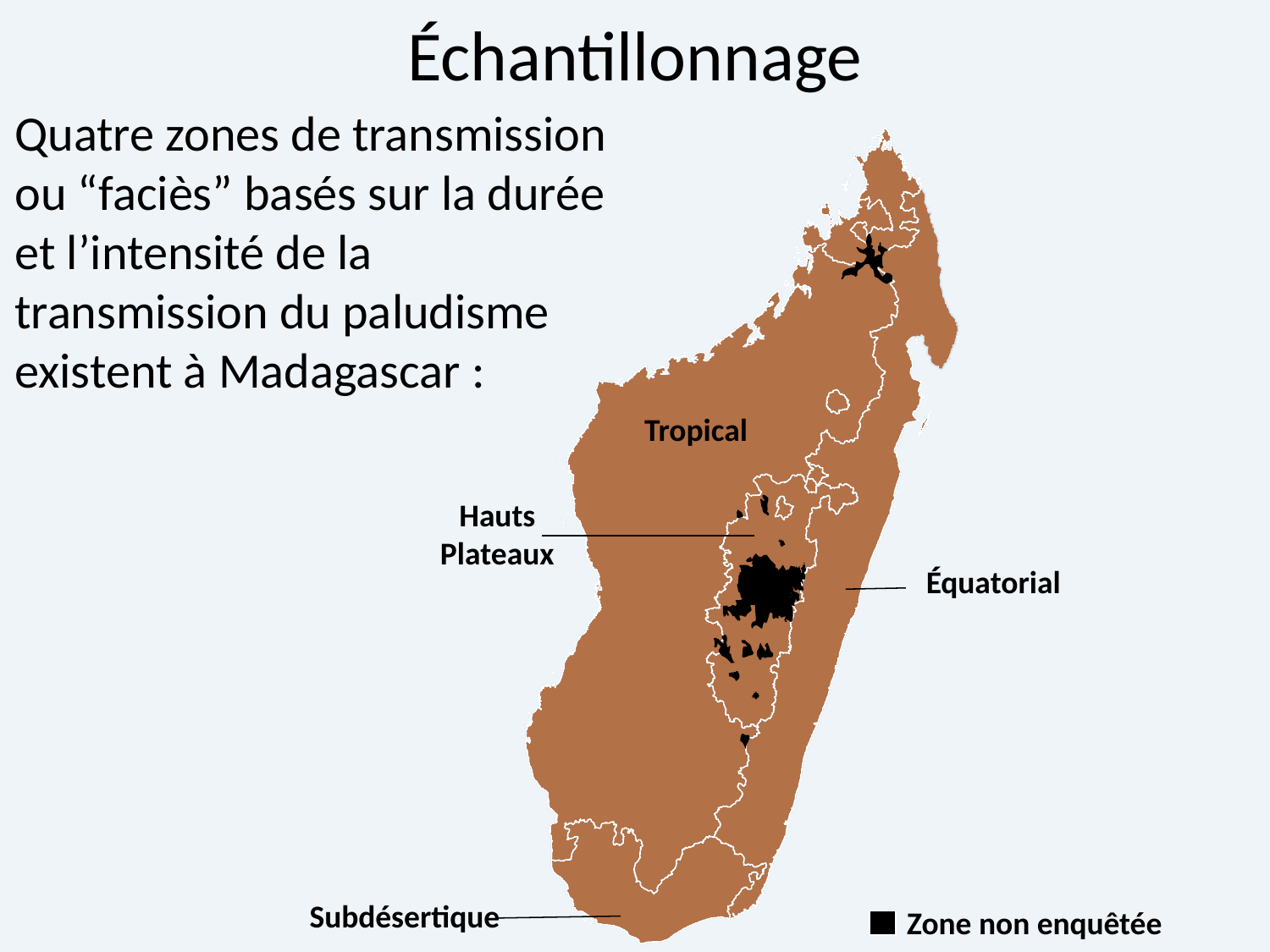

# Échantillonnage

Quatre zones de transmission ou “faciès” basés sur la durée et l’intensité de la transmission du paludisme existent à Madagascar :
Tropical
Hauts Plateaux
Équatorial
Subdésertique
Zone non enquêtée